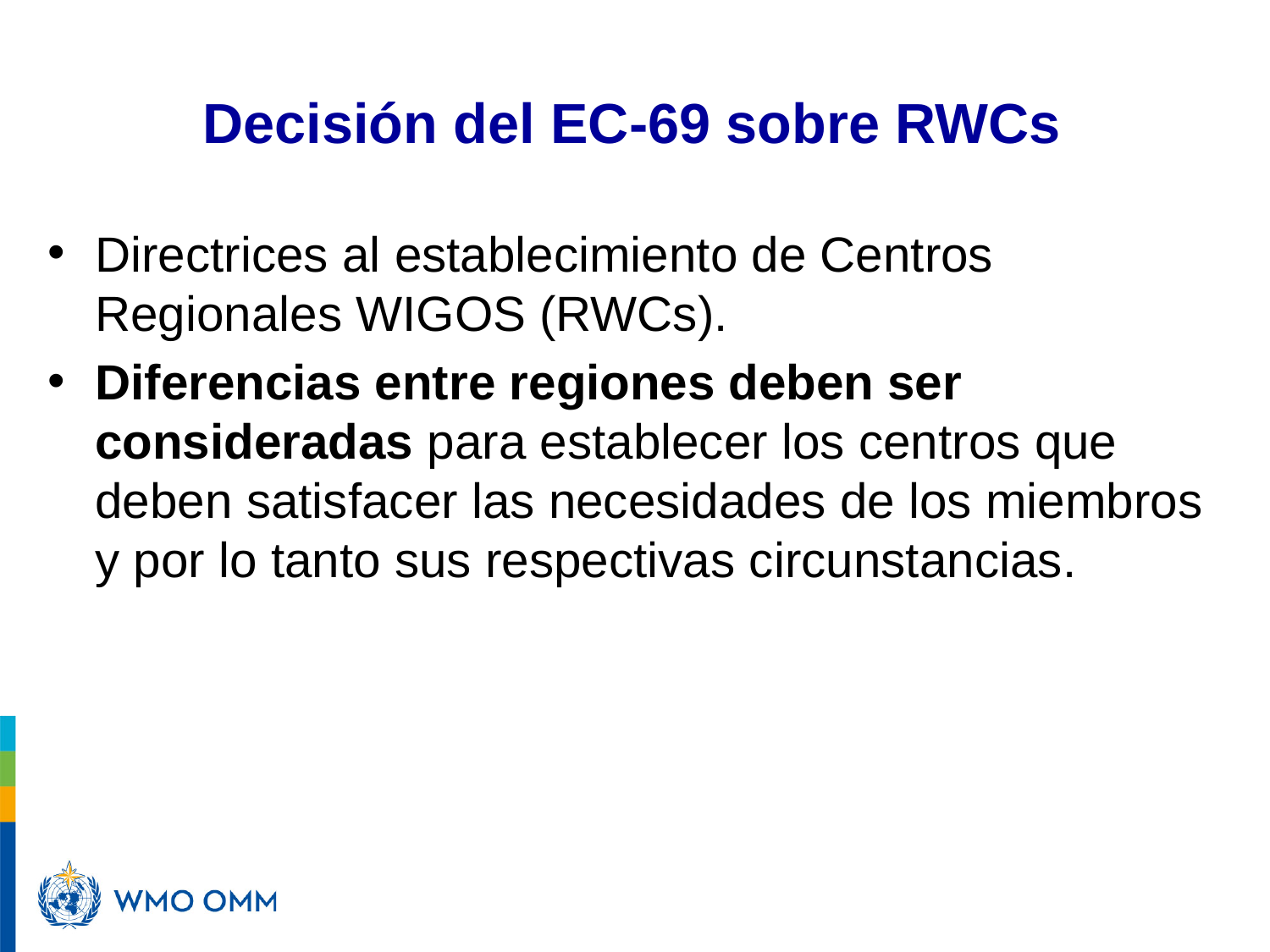

Decisión del EC-69 sobre RWCs
Directrices al establecimiento de Centros Regionales WIGOS (RWCs).
Diferencias entre regiones deben ser consideradas para establecer los centros que deben satisfacer las necesidades de los miembros y por lo tanto sus respectivas circunstancias.